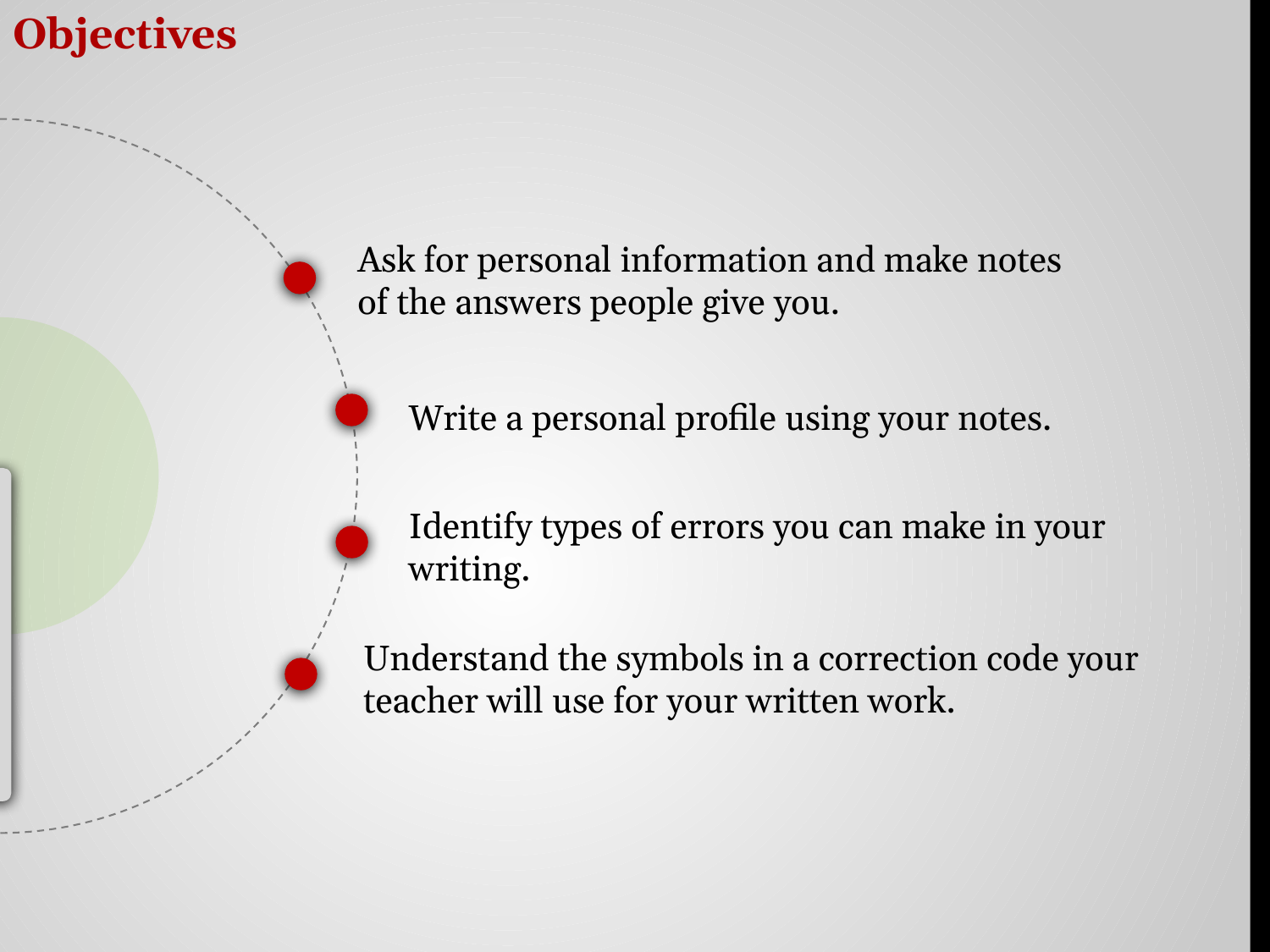

Objectives

Ask for personal information and make notes of the answers people give you.

Write a personal profile using your notes.

Identify types of errors you can make in your writing.

Understand the symbols in a correction code your teacher will use for your written work.